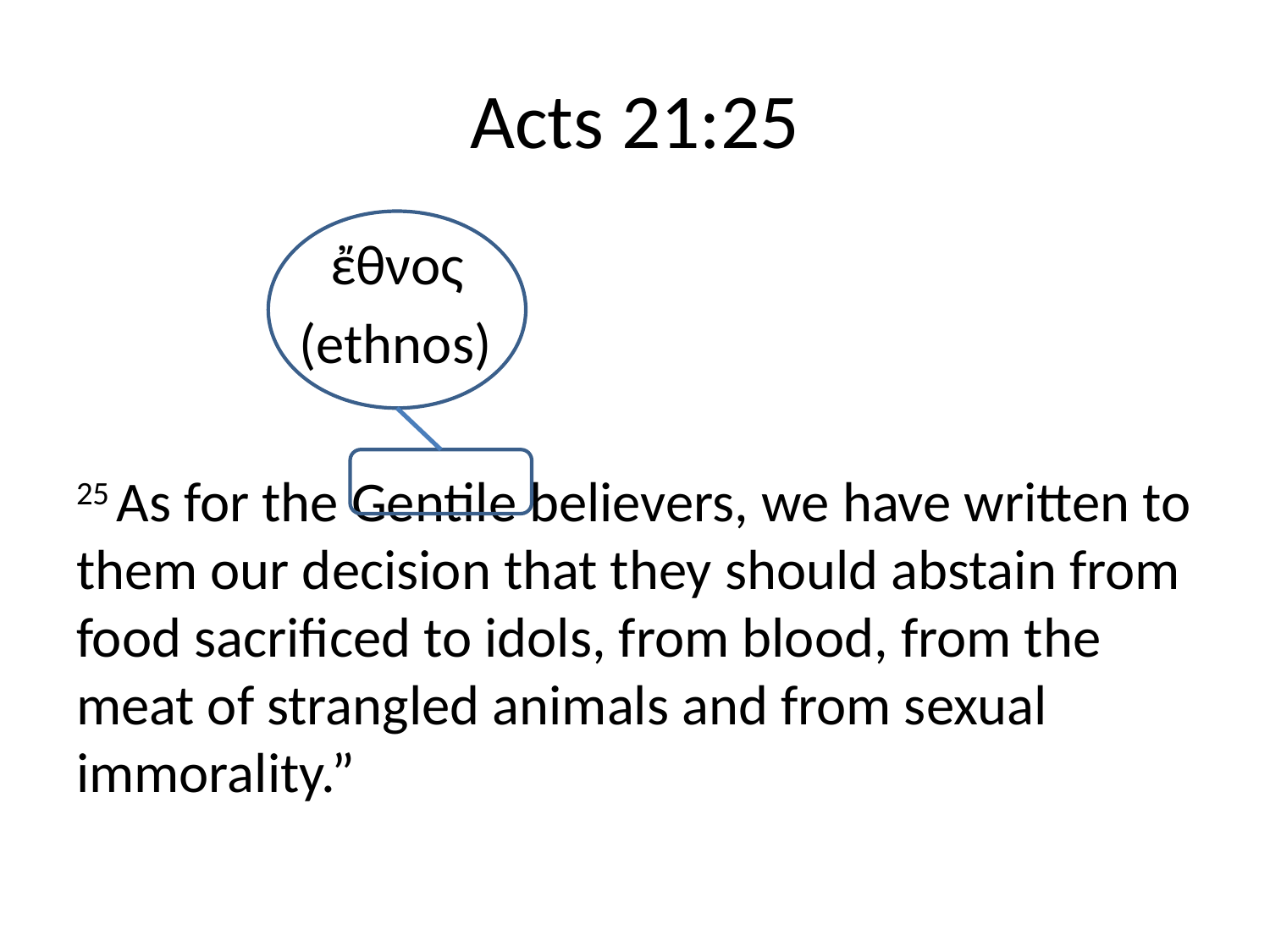

# Acts 21:25

		ἔθνος
	        (ethnos)

25 As for the Gentile believers, we have written to them our decision that they should abstain from food sacrificed to idols, from blood, from the meat of strangled animals and from sexual immorality.”